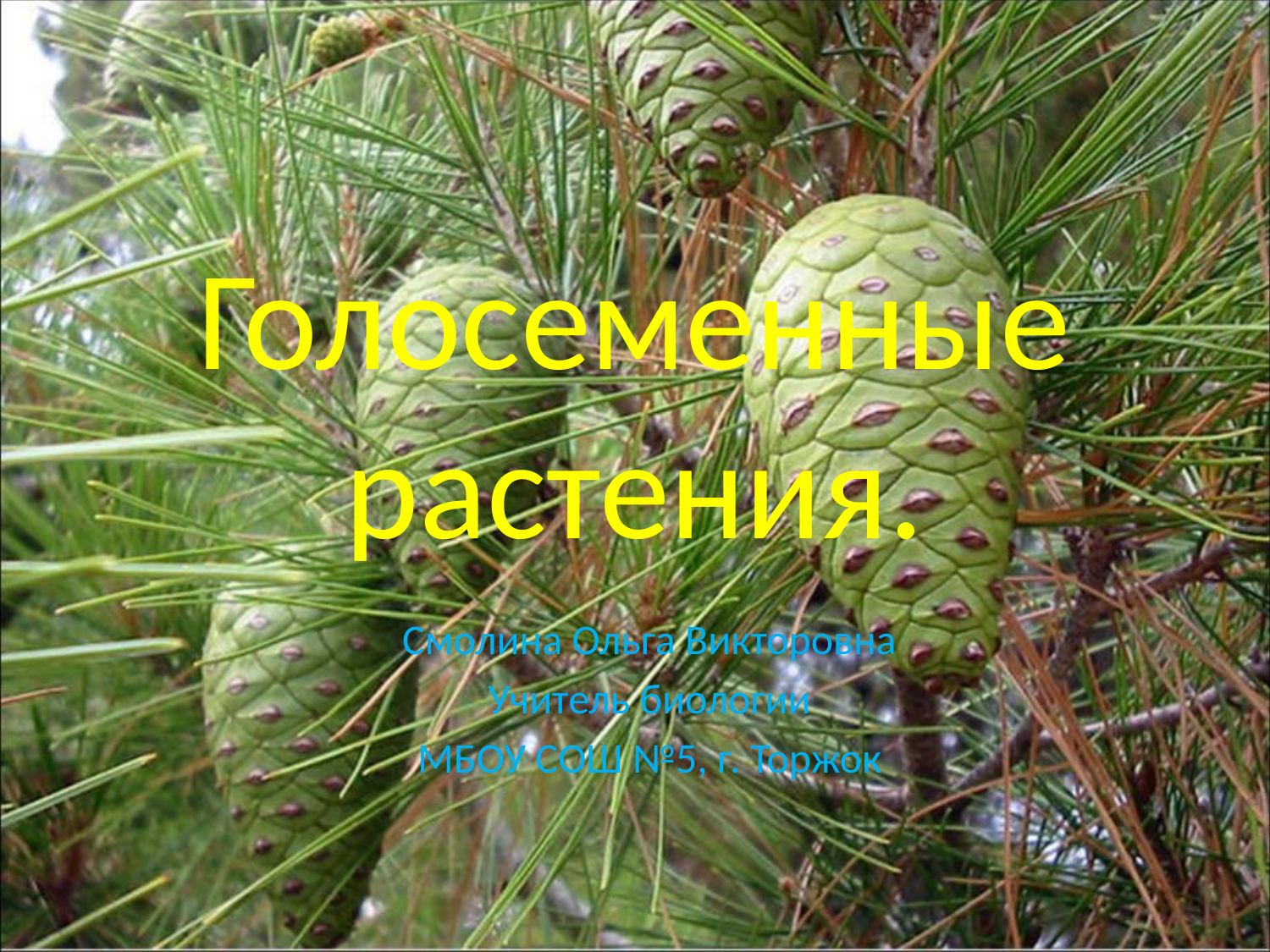

# Голосеменные растения.
Смолина Ольга Викторовна
Учитель биологии
МБОУ СОШ №5, г. Торжок